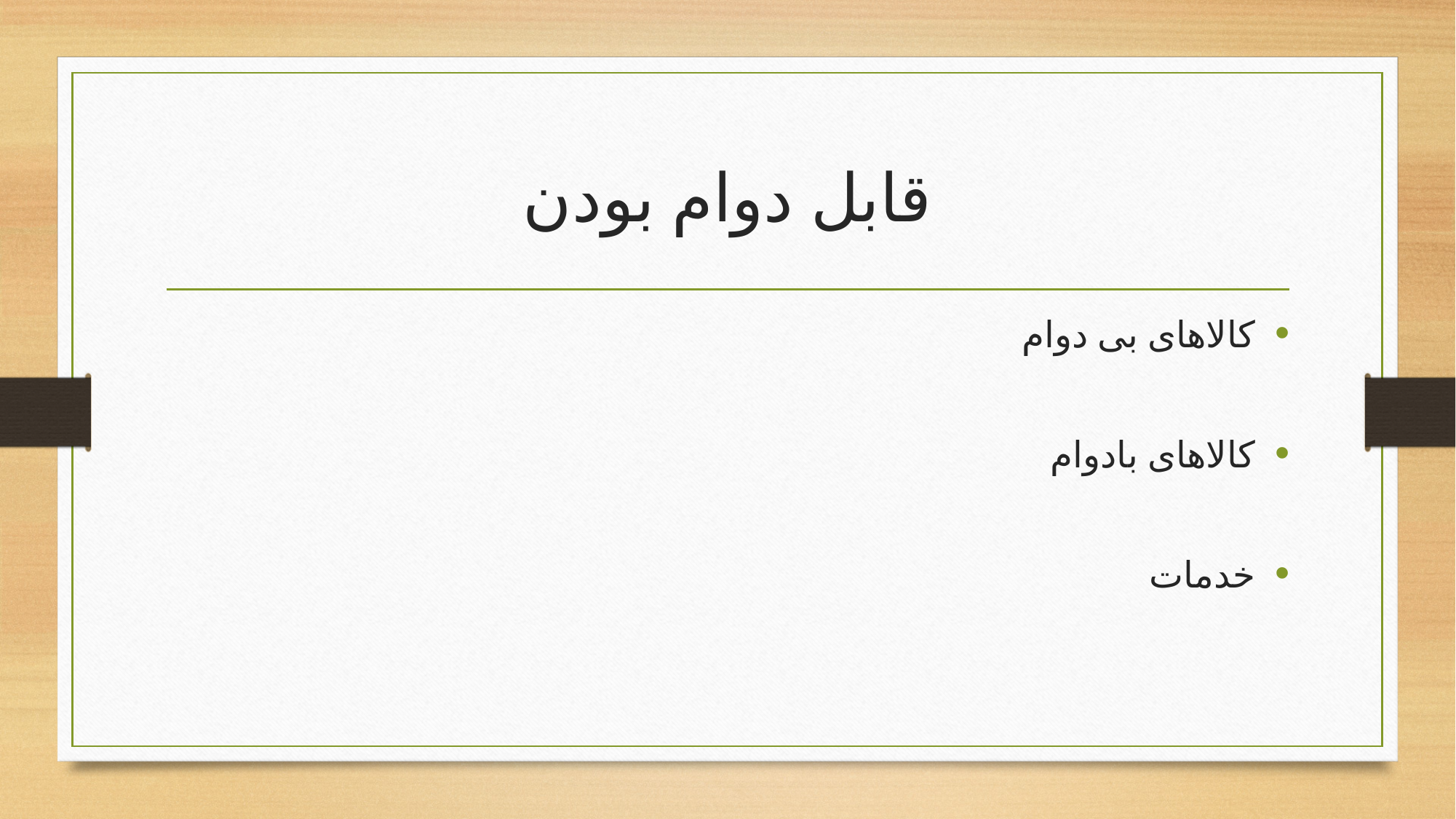

# قابل دوام بودن
کالاهای بی دوام

کالاهای بادوام

خدمات